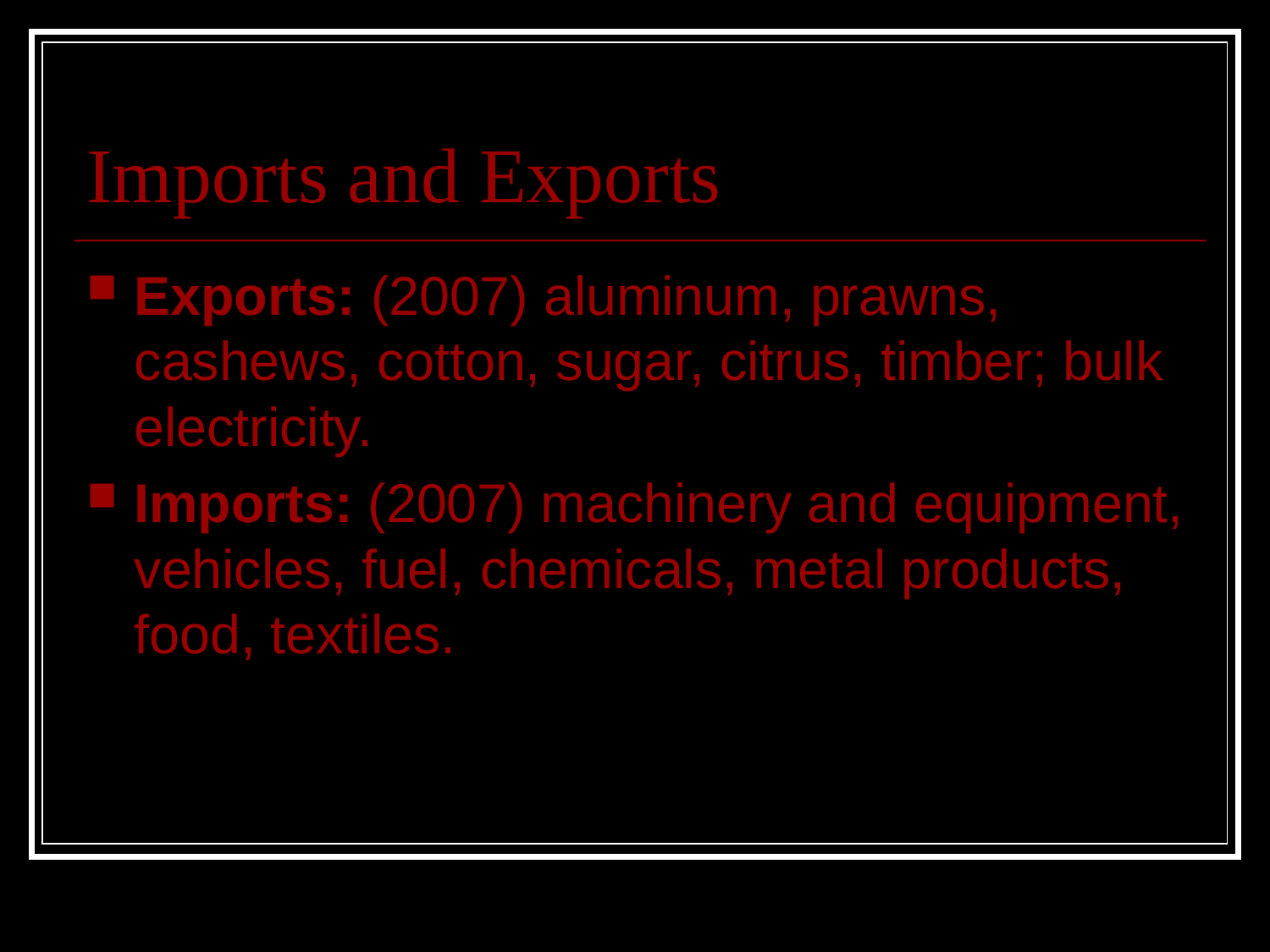

# Imports and Exports
Exports: (2007) aluminum, prawns, cashews, cotton, sugar, citrus, timber; bulk electricity.
Imports: (2007) machinery and equipment, vehicles, fuel, chemicals, metal products, food, textiles.